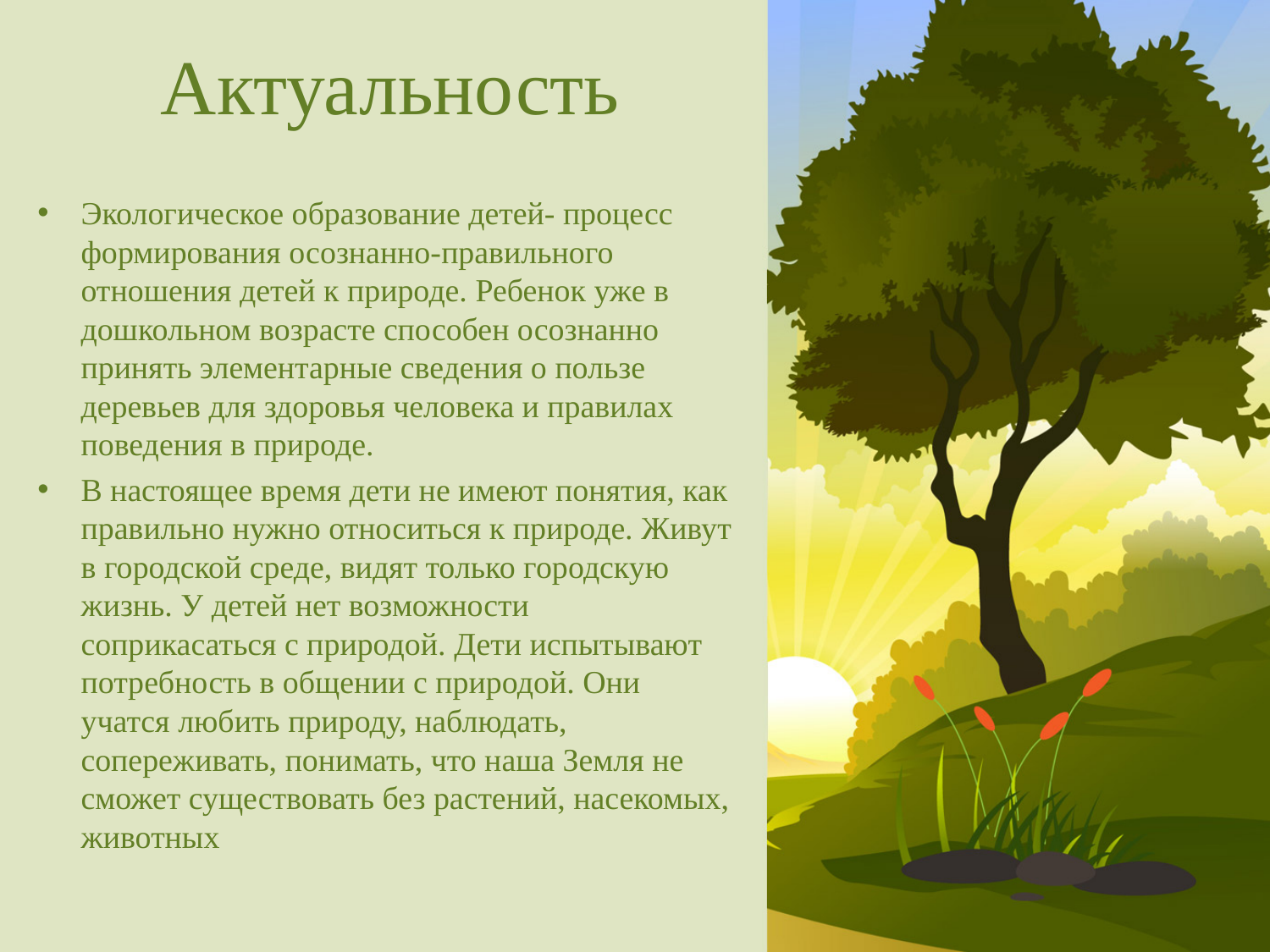

# Актуальность
Экологическое образование детей- процесс формирования осознанно-правильного отношения детей к природе. Ребенок уже в дошкольном возрасте способен осознанно принять элементарные сведения о пользе деревьев для здоровья человека и правилах поведения в природе.
В настоящее время дети не имеют понятия, как правильно нужно относиться к природе. Живут в городской среде, видят только городскую жизнь. У детей нет возможности соприкасаться с природой. Дети испытывают потребность в общении с природой. Они учатся любить природу, наблюдать, сопереживать, понимать, что наша Земля не сможет существовать без растений, насекомых, животных